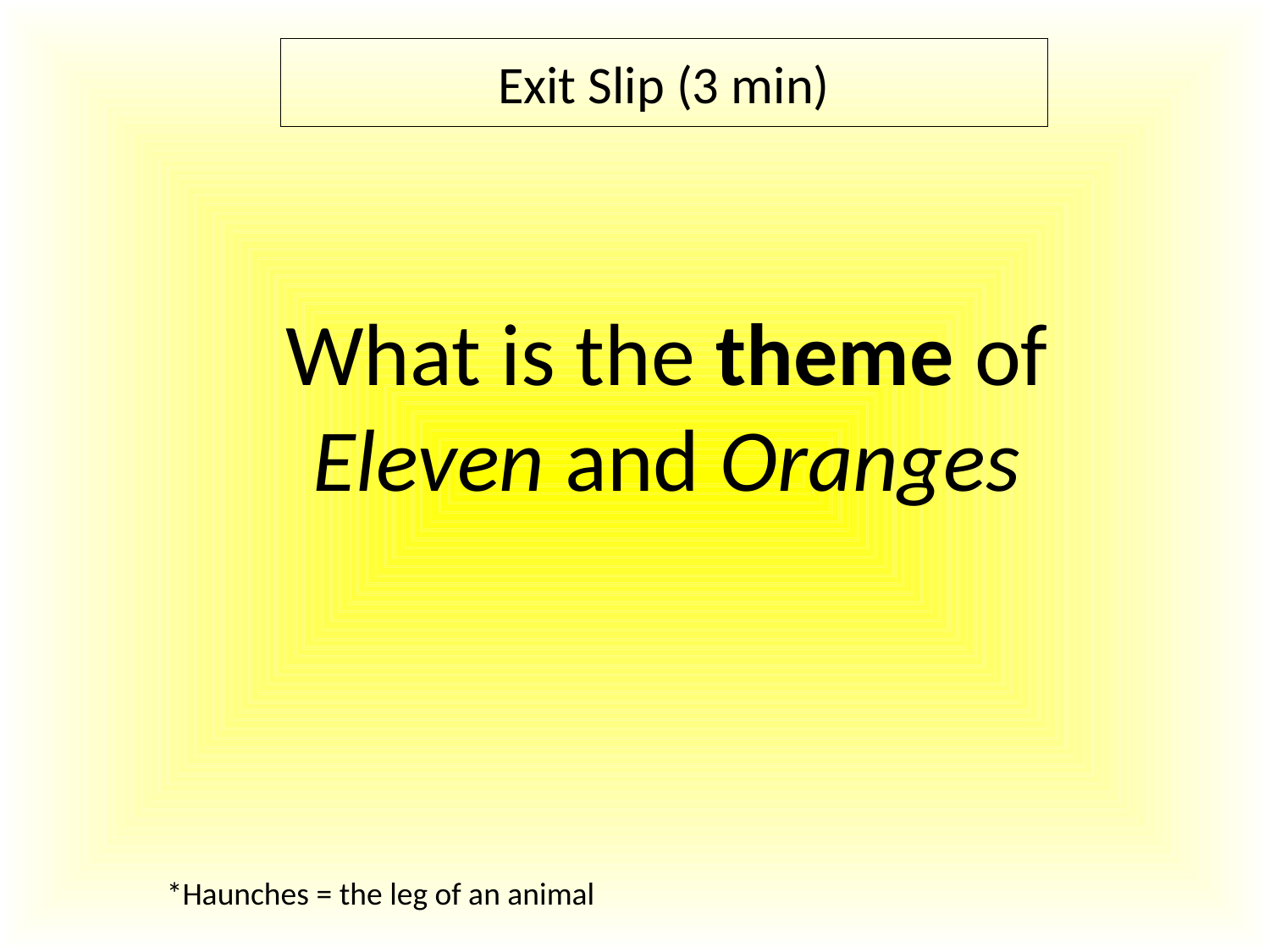

Exit Slip (3 min)
What is the theme of Eleven and Oranges

*Haunches = the leg of an animal